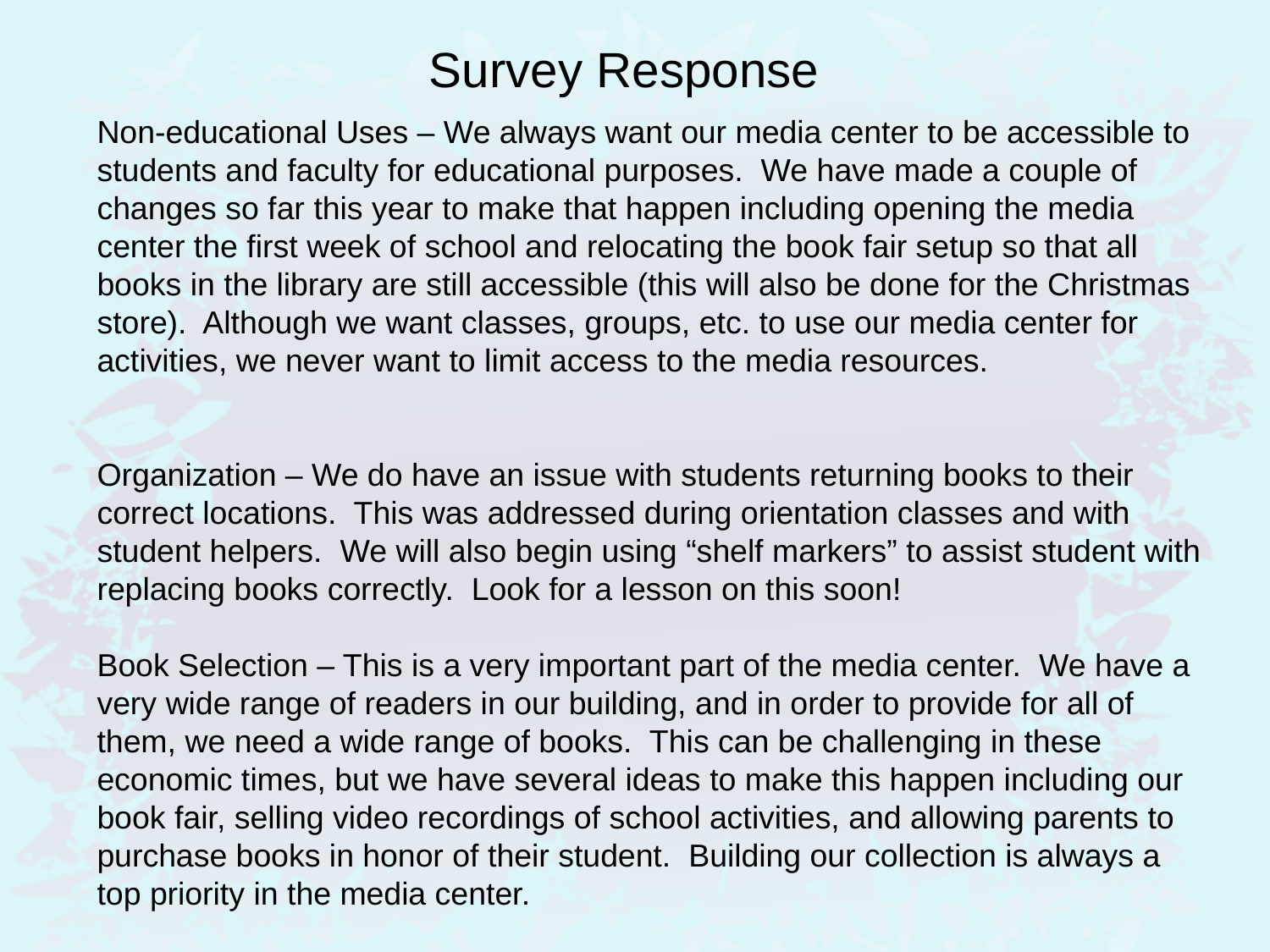

Survey Response
Non-educational Uses – We always want our media center to be accessible to students and faculty for educational purposes.  We have made a couple of changes so far this year to make that happen including opening the media center the first week of school and relocating the book fair setup so that all books in the library are still accessible (this will also be done for the Christmas store).  Although we want classes, groups, etc. to use our media center for activities, we never want to limit access to the media resources.

Organization – We do have an issue with students returning books to their correct locations.  This was addressed during orientation classes and with student helpers.  We will also begin using “shelf markers” to assist student with replacing books correctly.  Look for a lesson on this soon!

Book Selection – This is a very important part of the media center.  We have a very wide range of readers in our building, and in order to provide for all of them, we need a wide range of books.  This can be challenging in these economic times, but we have several ideas to make this happen including our book fair, selling video recordings of school activities, and allowing parents to purchase books in honor of their student.  Building our collection is always a top priority in the media center.